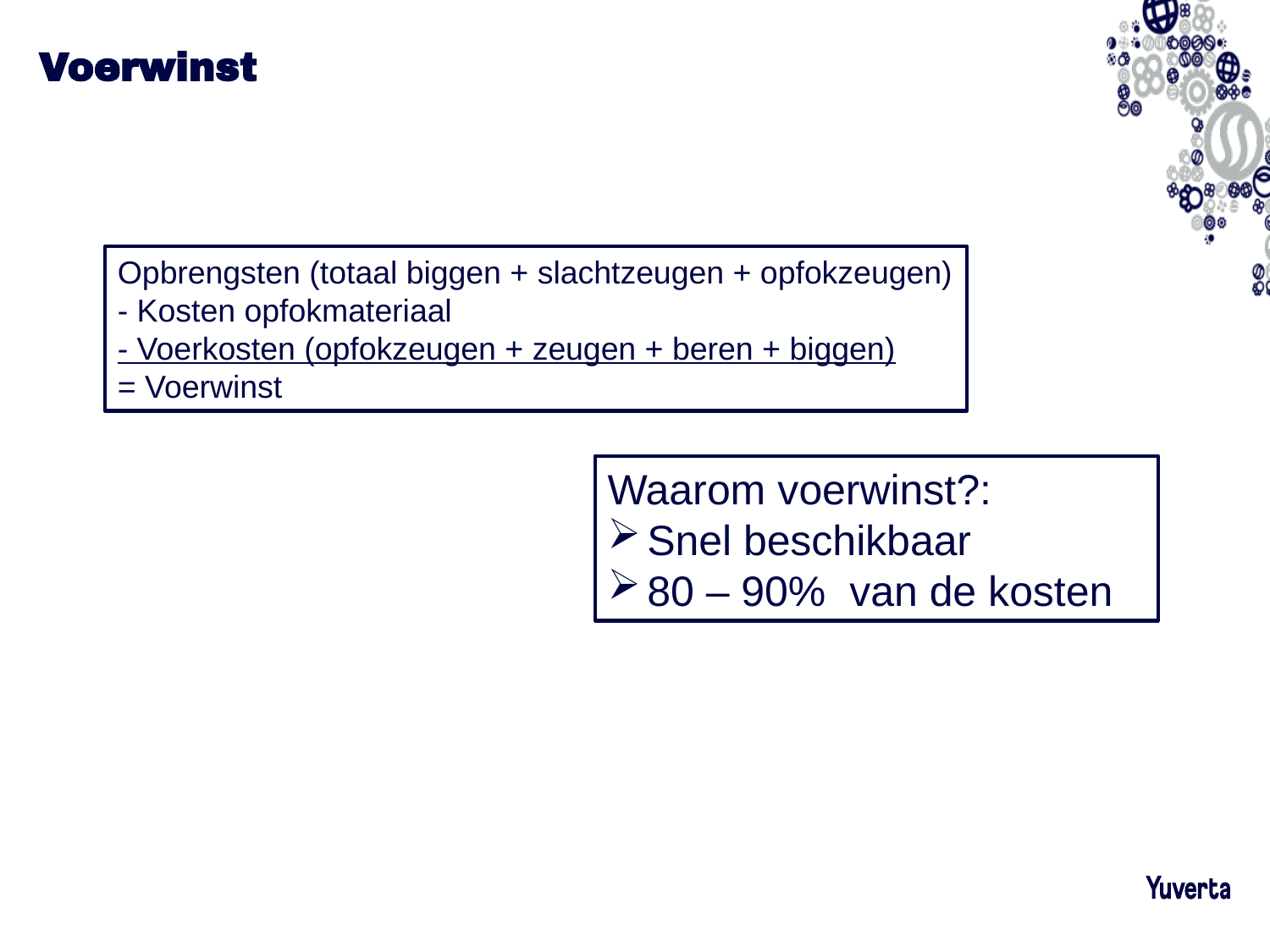

# Voerwinst
Opbrengsten (totaal biggen + slachtzeugen + opfokzeugen)
- Kosten opfokmateriaal
- Voerkosten (opfokzeugen + zeugen + beren + biggen)
= Voerwinst
Waarom voerwinst?:
Snel beschikbaar
80 – 90%  van de kosten